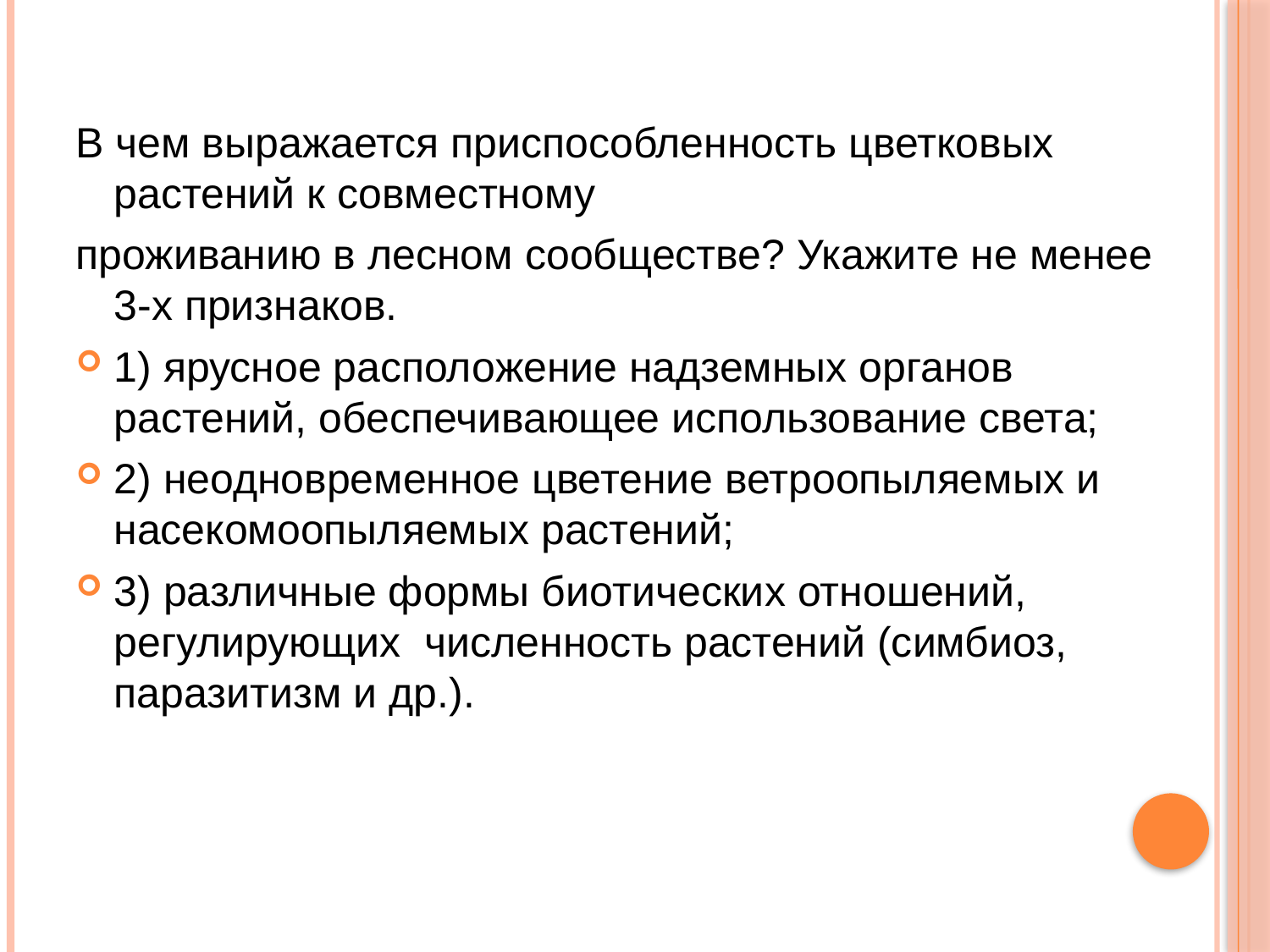

#
В чем выражается приспособленность цветковых растений к совместному
проживанию в лесном сообществе? Укажите не менее 3-х признаков.
1) ярусное расположение надземных органов растений, обеспечивающее использование света;
2) неодновременное цветение ветроопыляемых и  насекомоопыляемых растений;
3) различные формы биотических отношений, регулирующих  численность растений (симбиоз, паразитизм и др.).